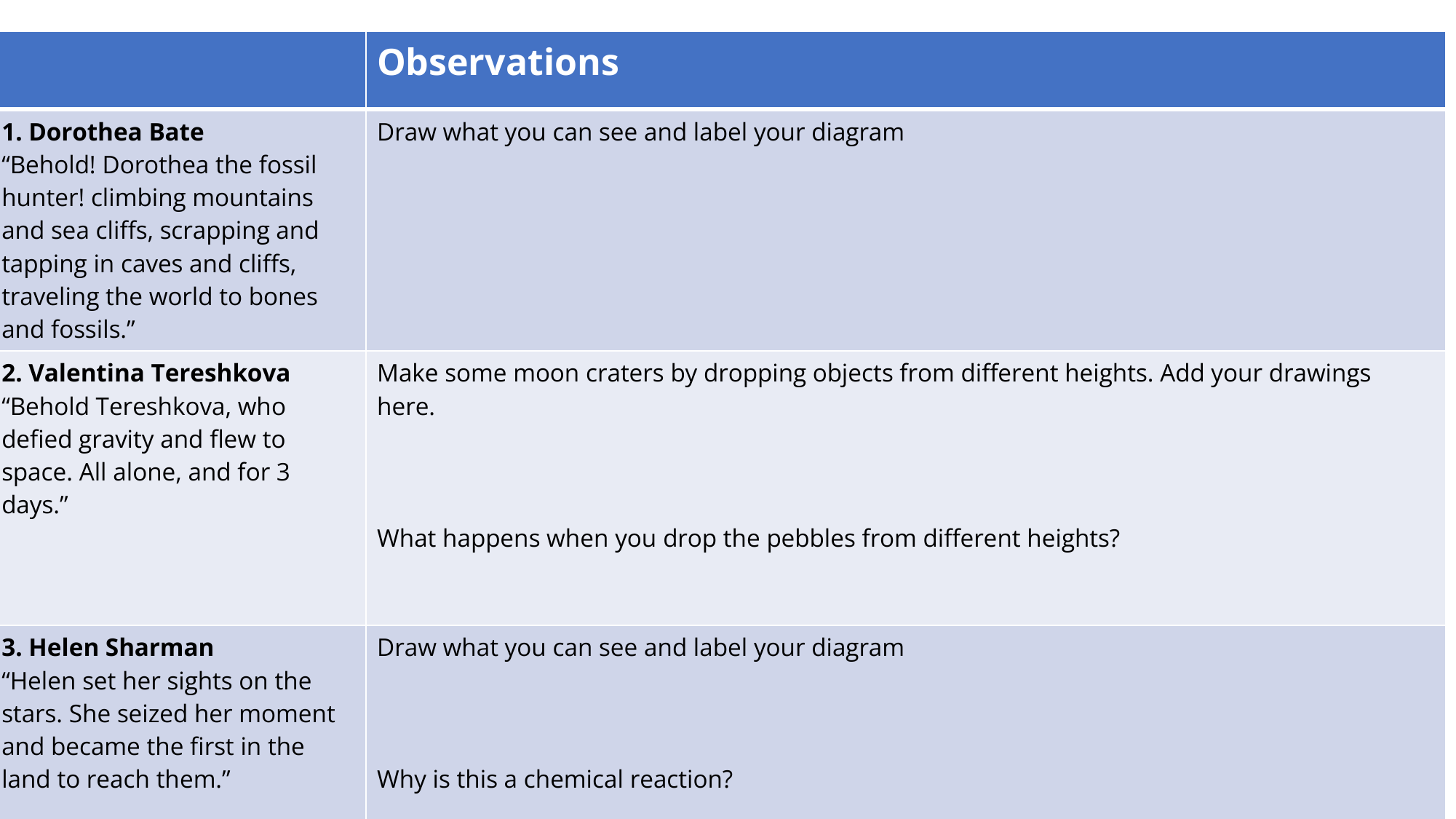

|  | Observations |
| --- | --- |
| 1. Dorothea Bate “Behold! Dorothea the fossil hunter! climbing mountains and sea cliffs, scrapping and tapping in caves and cliffs, traveling the world to bones and fossils.” | Draw what you can see and label your diagram |
| 2. Valentina Tereshkova “Behold Tereshkova, who defied gravity and flew to space. All alone, and for 3 days.” | Make some moon craters by dropping objects from different heights. Add your drawings here. What happens when you drop the pebbles from different heights? |
| 3. Helen Sharman “Helen set her sights on the stars. She seized her moment and became the first in the land to reach them.” | Draw what you can see and label your diagram Why is this a chemical reaction? |